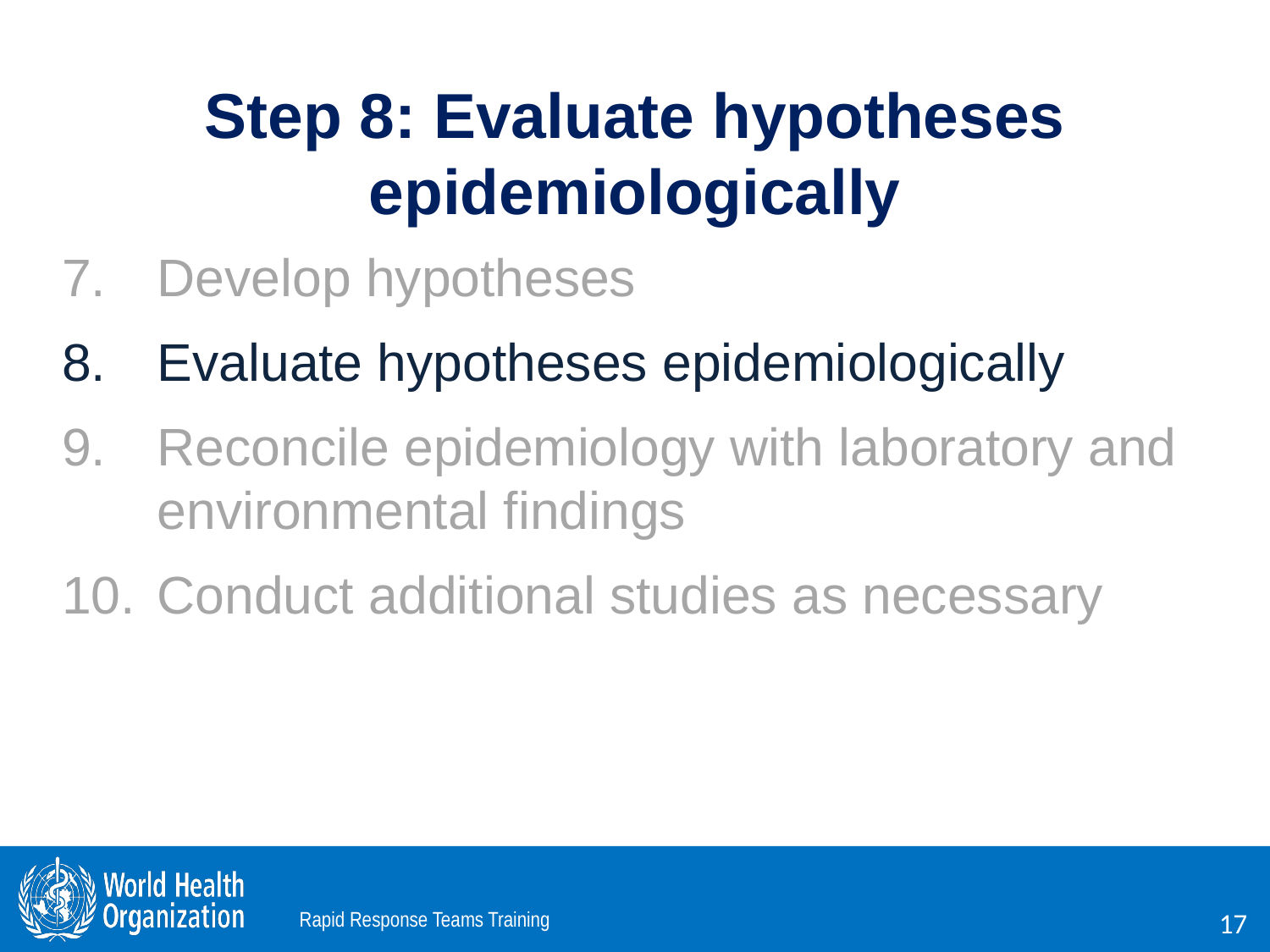

Step 8: Evaluate hypotheses epidemiologically
Develop hypotheses
Evaluate hypotheses epidemiologically
Reconcile epidemiology with laboratory and environmental findings
Conduct additional studies as necessary